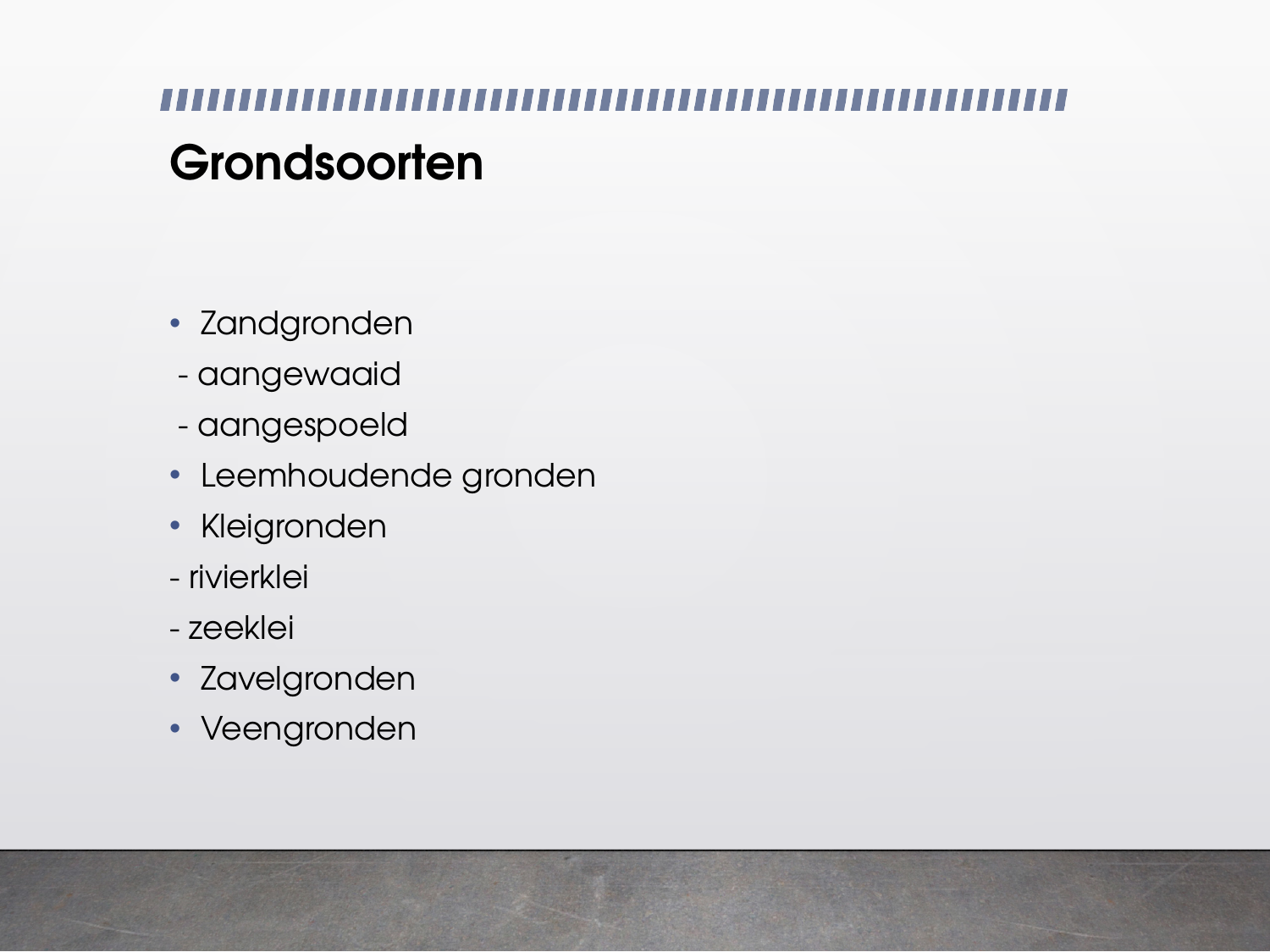

# Grondsoorten
Zandgronden
 - aangewaaid
 - aangespoeld
Leemhoudende gronden
Kleigronden
- rivierklei
- zeeklei
Zavelgronden
Veengronden